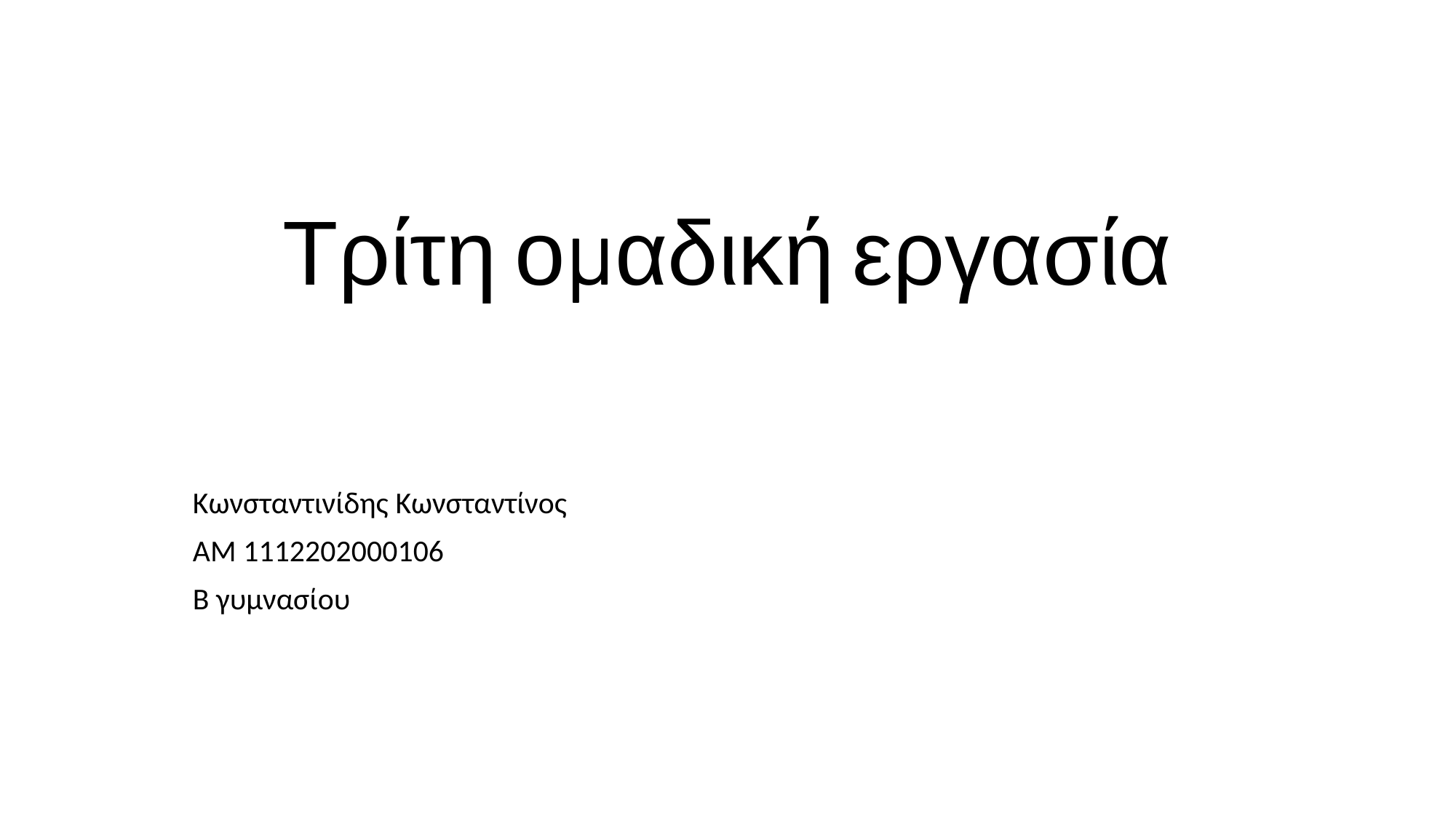

# Τρίτη ομαδική εργασία

Κωνσταντινίδης Κωνσταντίνος
ΑΜ 1112202000106
Β γυμνασίου